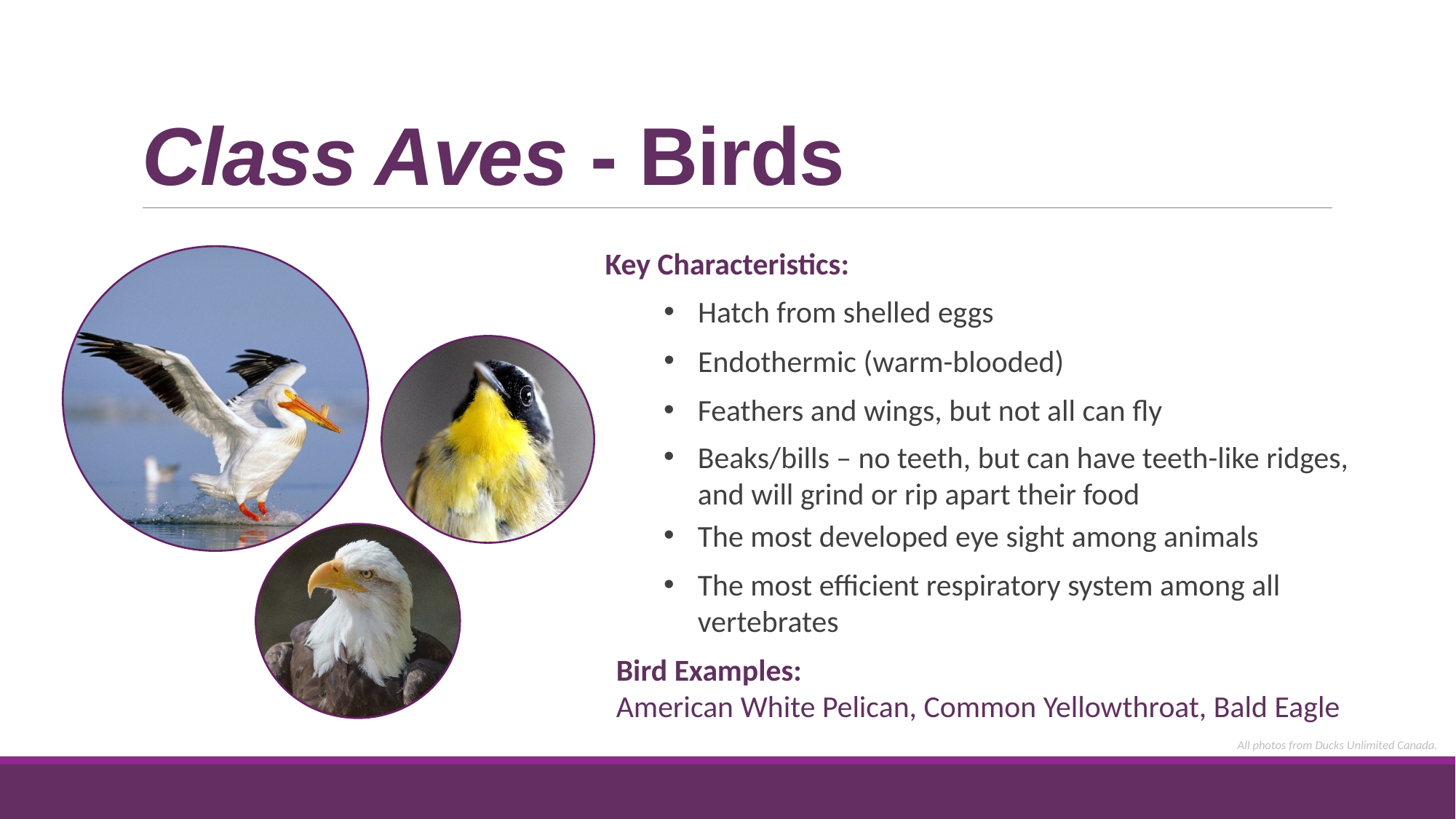

# Class Aves - Birds
Key Characteristics:

Hatch from shelled eggs

Endothermic (warm-blooded)
Feathers and wings, but not all can fly
Beaks/bills – no teeth, but can have teeth-like ridges, and will grind or rip apart their food
The most developed eye sight among animals

The most efficient respiratory system among all vertebrates
Bird Examples:
American White Pelican, Common Yellowthroat, Bald Eagle
All photos from Ducks Unlimited Canada.